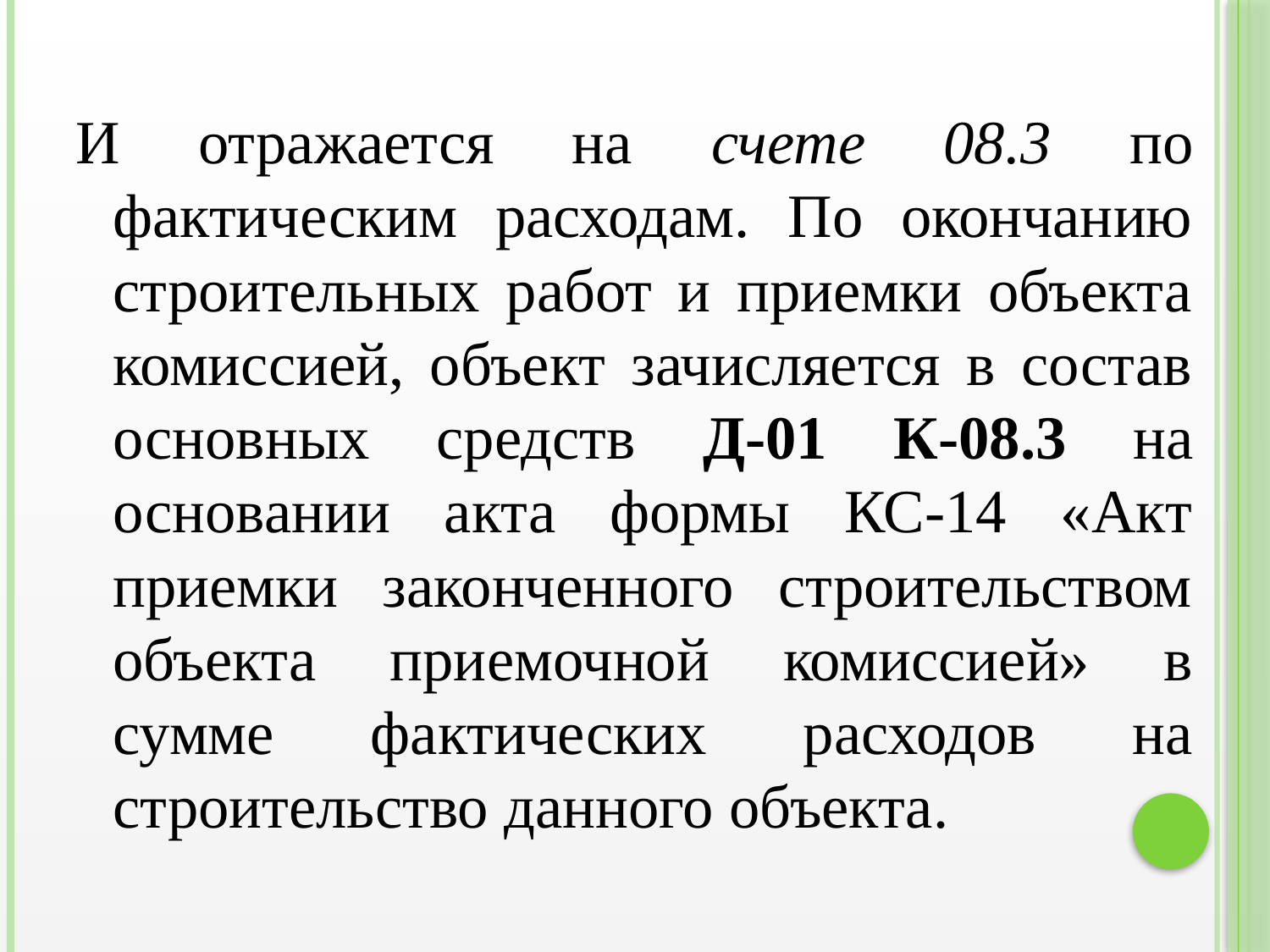

И отражается на счете 08.3 по фактическим расходам. По окончанию строительных работ и приемки объекта комиссией, объект зачисляется в состав основных средств Д-01 К-08.3 на основании акта формы КС-14 «Акт приемки законченного строительством объекта приемочной комиссией» в сумме фактических расходов на строительство данного объекта.